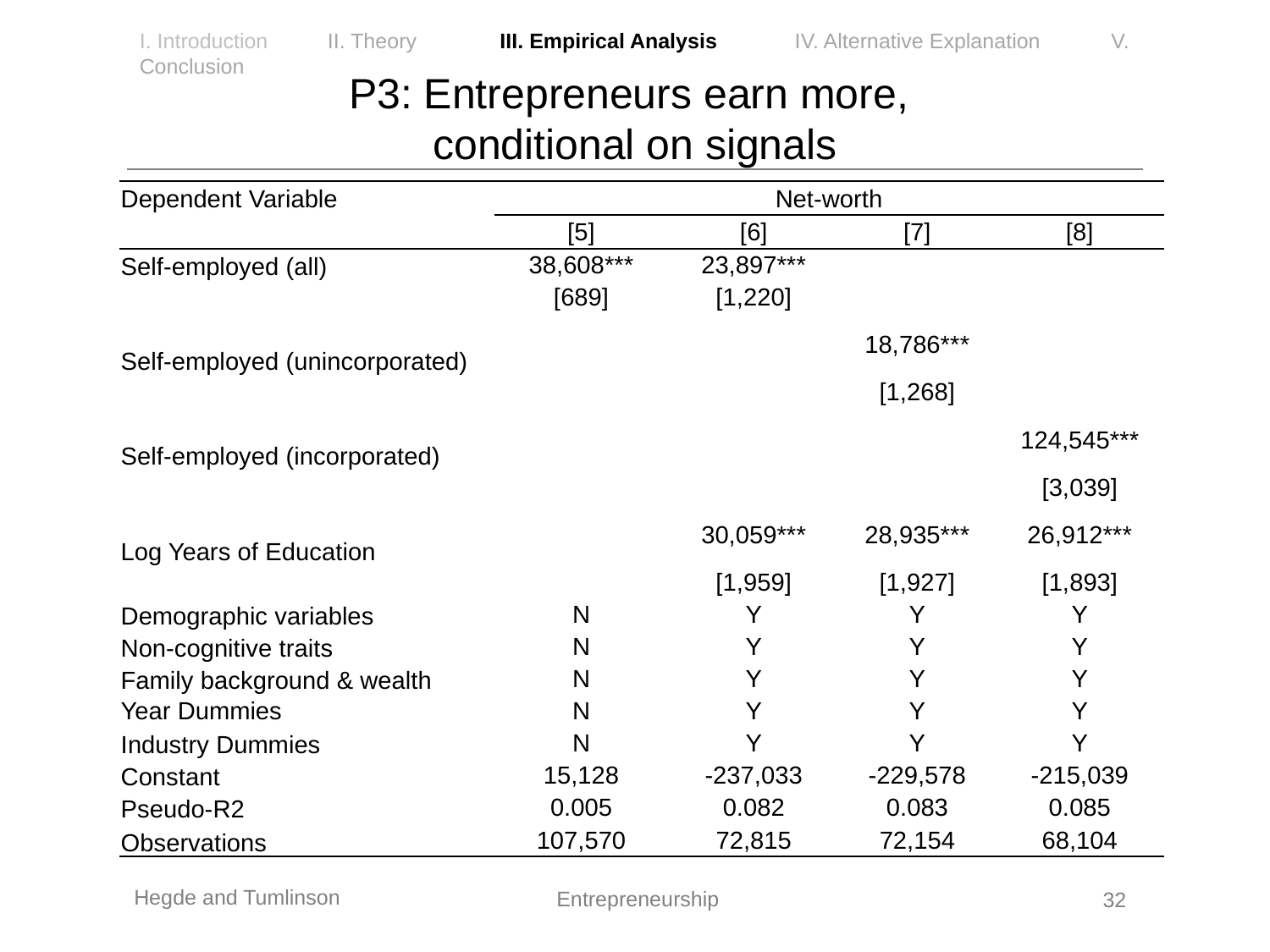

I. Introduction          II. Theory              III. Empirical Analysis             IV. Alternative Explanation            V. Conclusion
# P3: Entrepreneurs earn more, conditional on signals
| Dependent Variable | Net-worth |  |  |  |
| --- | --- | --- | --- | --- |
|  | [5] | [6] | [7] | [8] |
| Self-employed (all) | 38,608\*\*\* | 23,897\*\*\* |  |  |
|  | [689] | [1,220] |  |  |
| Self-employed (unincorporated) |  |  | 18,786\*\*\* |  |
|  |  |  | [1,268] |  |
| Self-employed (incorporated) |  |  |  | 124,545\*\*\* |
|  |  |  |  | [3,039] |
| Log Years of Education |  | 30,059\*\*\* | 28,935\*\*\* | 26,912\*\*\* |
|  |  | [1,959] | [1,927] | [1,893] |
| Demographic variables | N | Y | Y | Y |
| Non-cognitive traits | N | Y | Y | Y |
| Family background & wealth | N | Y | Y | Y |
| Year Dummies | N | Y | Y | Y |
| Industry Dummies | N | Y | Y | Y |
| Constant | 15,128 | -237,033 | -229,578 | -215,039 |
| Pseudo-R2 | 0.005 | 0.082 | 0.083 | 0.085 |
| Observations | 107,570 | 72,815 | 72,154 | 68,104 |
32
Hegde and Tumlinson
Entrepreneurship